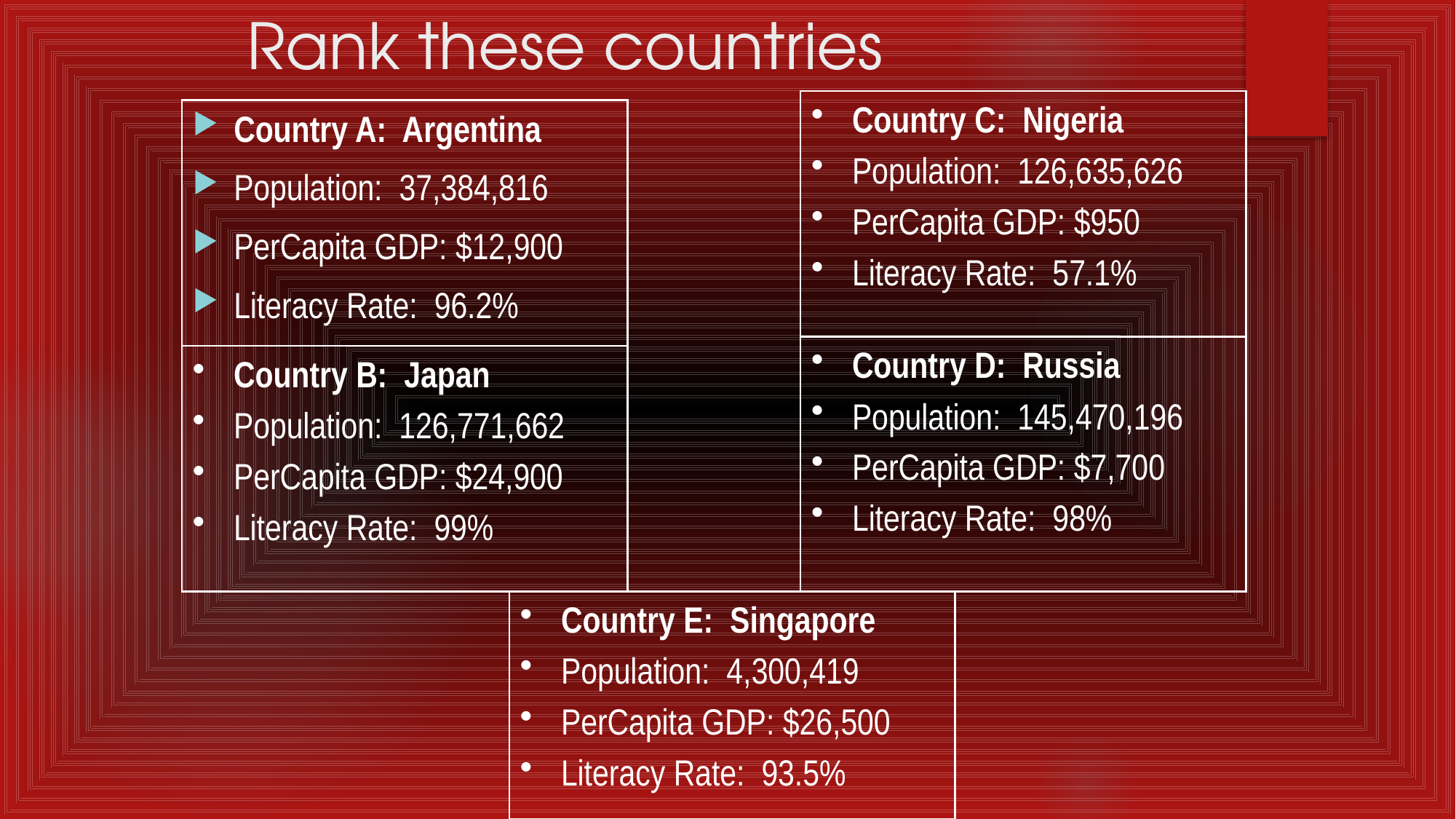

# Rank these countries
Country C:  Nigeria
Population:  126,635,626
PerCapita GDP: $950
Literacy Rate:  57.1%
Country A:  Argentina
Population:  37,384,816
PerCapita GDP: $12,900
Literacy Rate:  96.2%
Country D:  Russia
Population:  145,470,196
PerCapita GDP: $7,700
Literacy Rate:  98%
Country B:  Japan
Population:  126,771,662
PerCapita GDP: $24,900
Literacy Rate:  99%
Country E:  Singapore
Population:  4,300,419
PerCapita GDP: $26,500
Literacy Rate:  93.5%